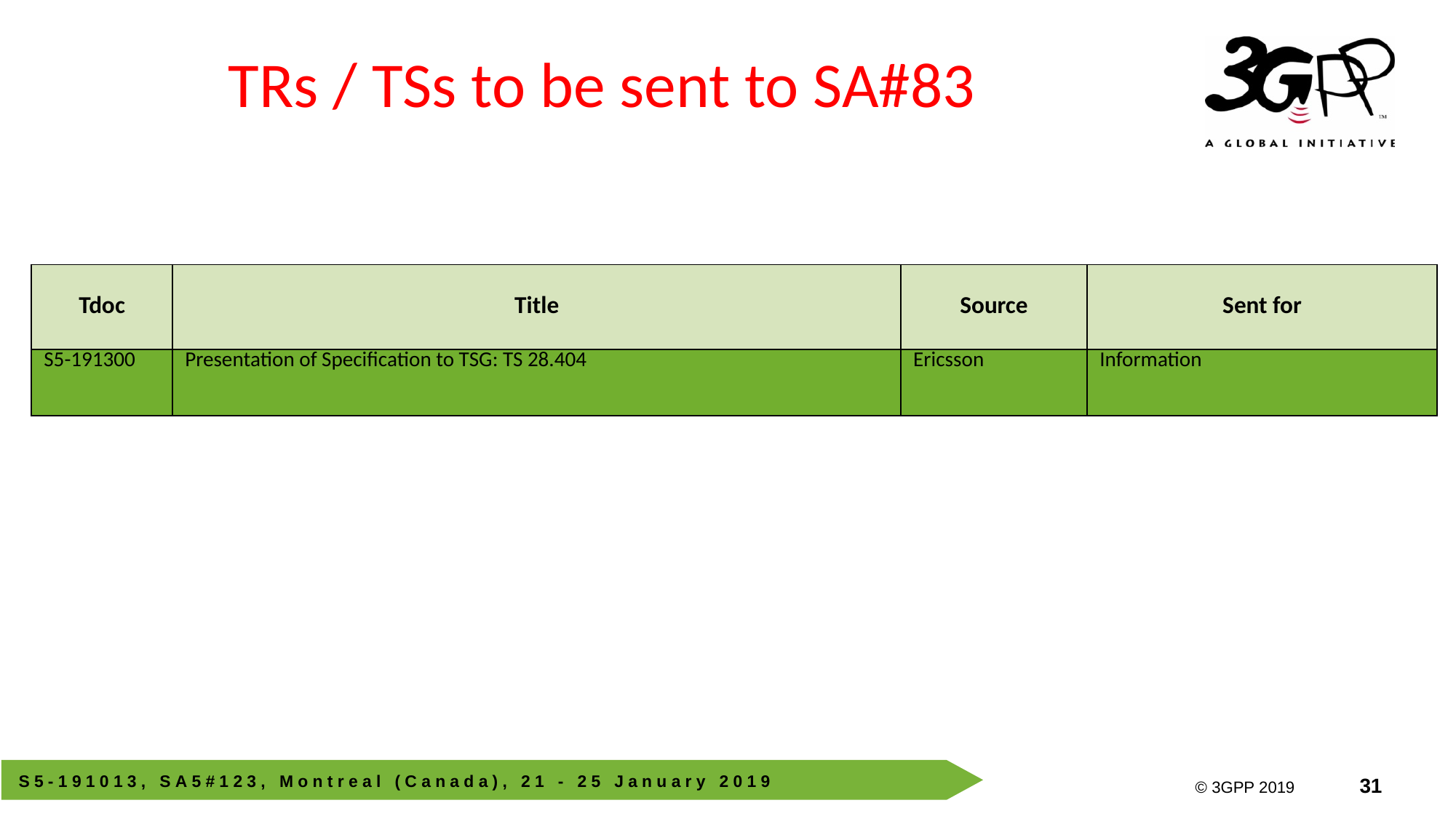

# TRs / TSs to be sent to SA#83
| Tdoc | Title | Source | Sent for |
| --- | --- | --- | --- |
| S5-191300 | Presentation of Specification to TSG: TS 28.404 | Ericsson | Information |